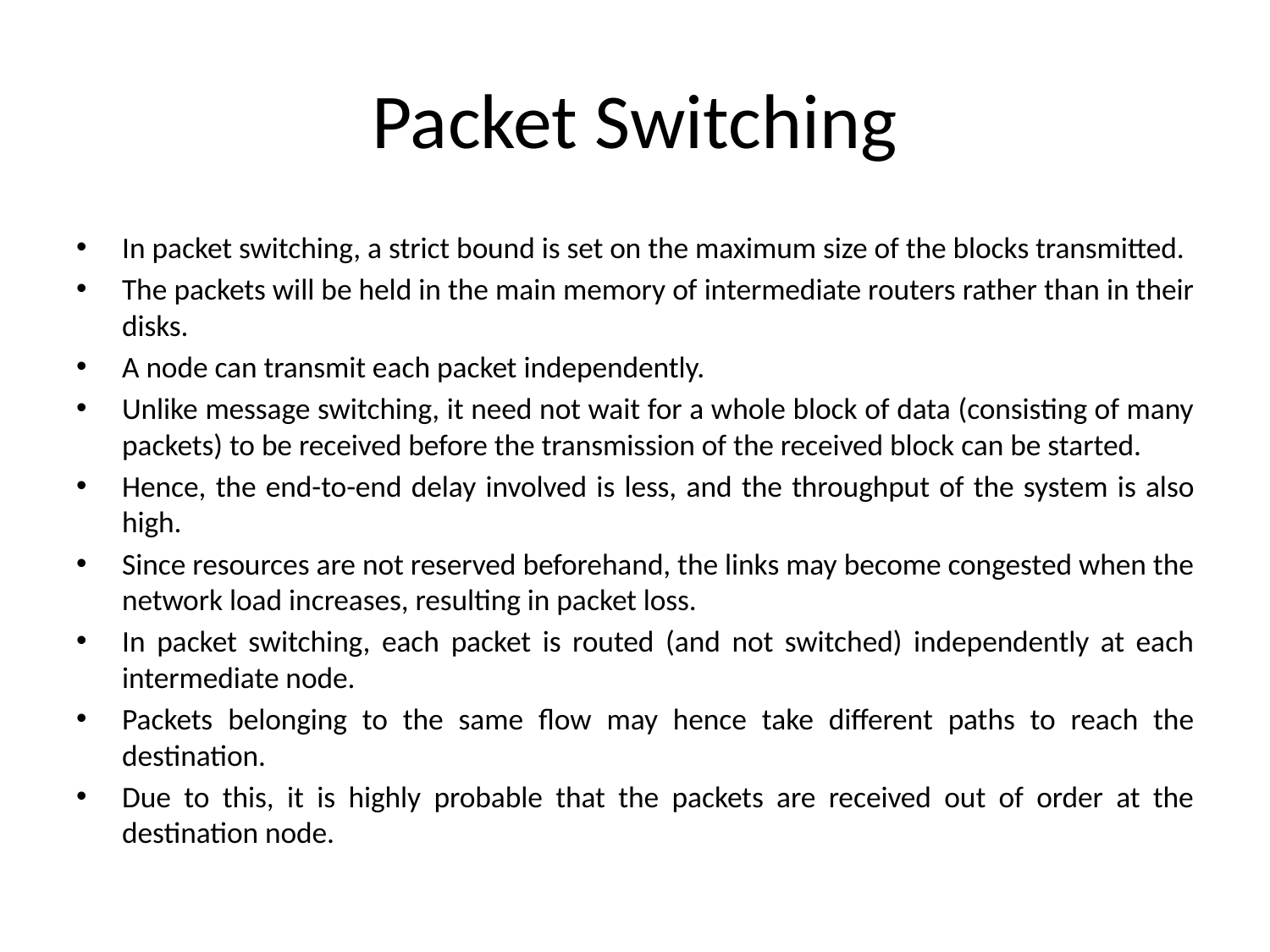

# Packet Switching
In packet switching, a strict bound is set on the maximum size of the blocks transmitted.
The packets will be held in the main memory of intermediate routers rather than in their disks.
A node can transmit each packet independently.
Unlike message switching, it need not wait for a whole block of data (consisting of many packets) to be received before the transmission of the received block can be started.
Hence, the end-to-end delay involved is less, and the throughput of the system is also high.
Since resources are not reserved beforehand, the links may become congested when the network load increases, resulting in packet loss.
In packet switching, each packet is routed (and not switched) independently at each intermediate node.
Packets belonging to the same flow may hence take different paths to reach the destination.
Due to this, it is highly probable that the packets are received out of order at the destination node.